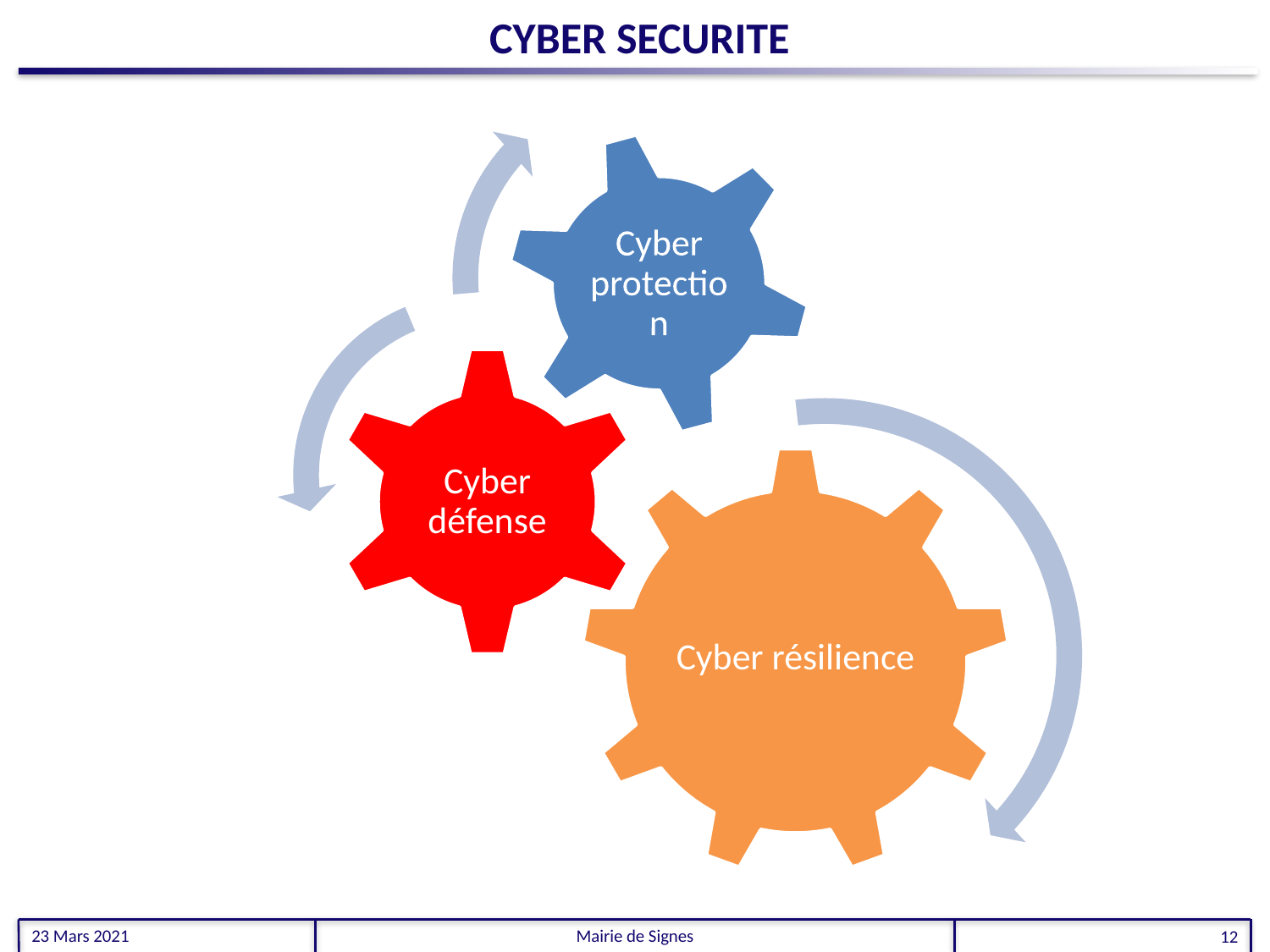

CYBER SECURITE
Cyber résilience
Cyber défense
Cyber protection
23 Mars 2021
Mairie de Signes
12